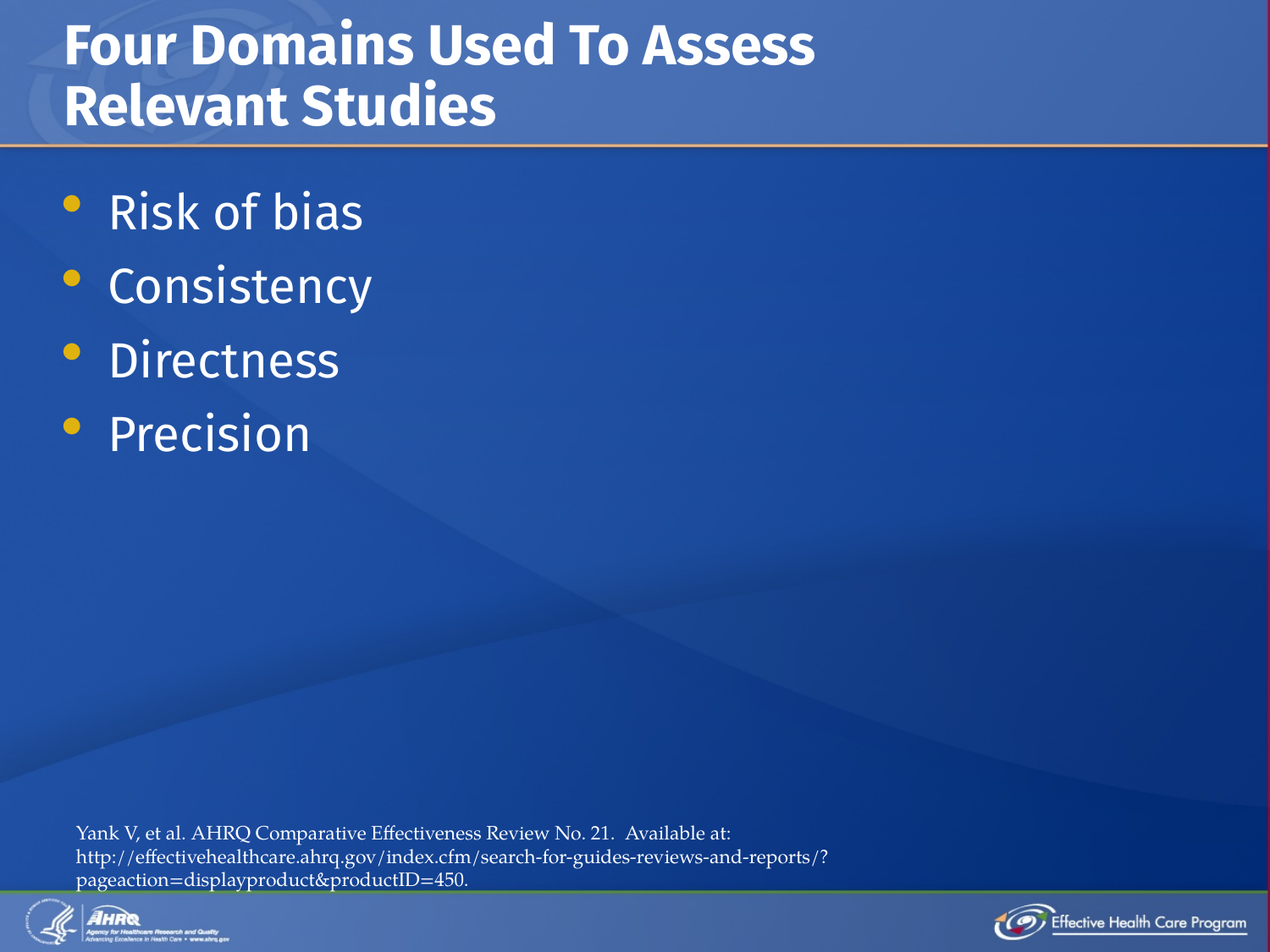

# Four Domains Used To Assess Relevant Studies
Risk of bias
Consistency
Directness
Precision
Yank V, et al. AHRQ Comparative Effectiveness Review No. 21.  Available at:   http://effectivehealthcare.ahrq.gov/index.cfm/search-for-guides-reviews-and-reports/?pageaction=displayproduct&productID=450.